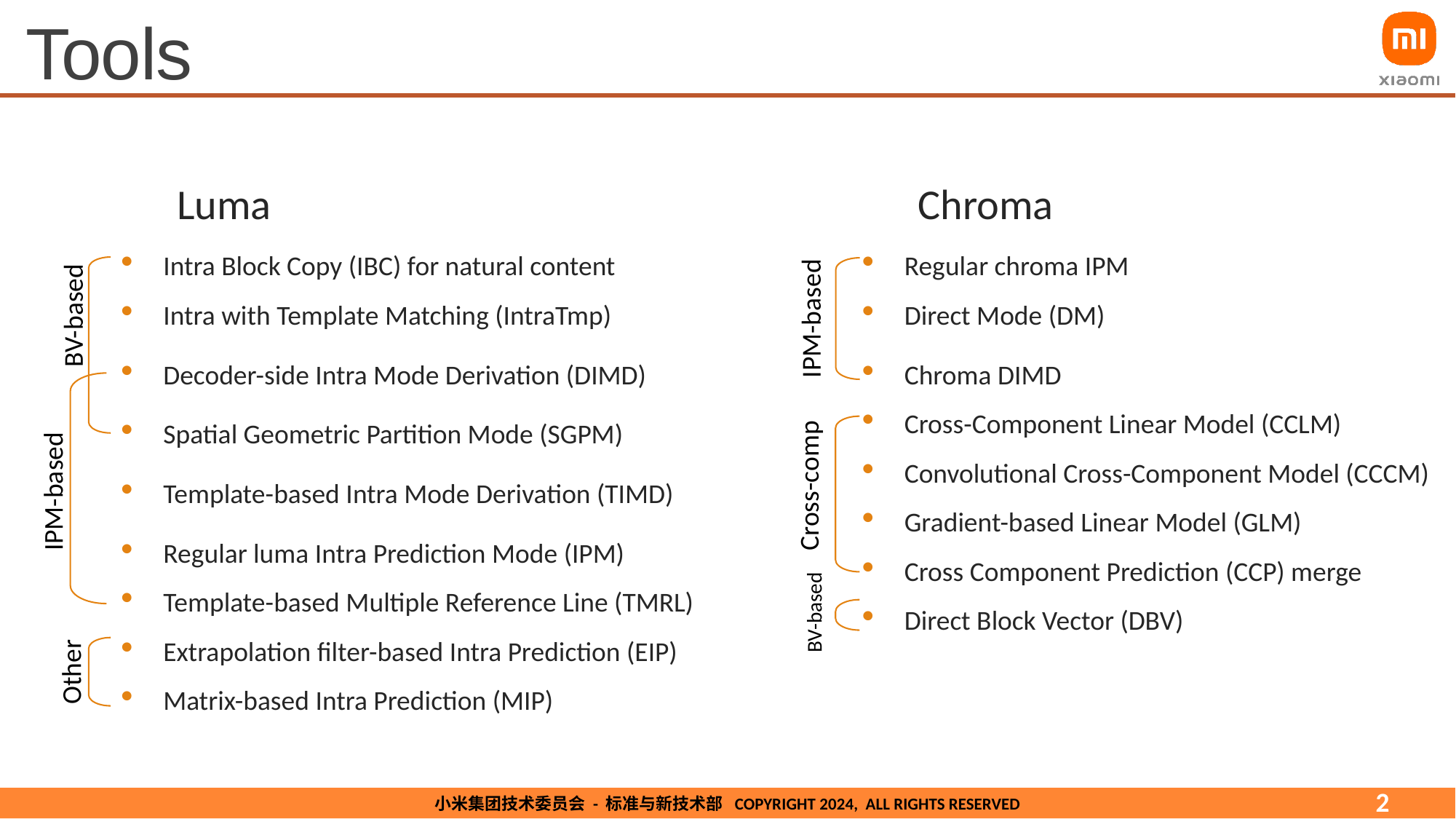

# Tools
Luma
Intra Block Copy (IBC) for natural content
Intra with Template Matching (IntraTmp)
Decoder-side Intra Mode Derivation (DIMD)
Spatial Geometric Partition Mode (SGPM)
Template-based Intra Mode Derivation (TIMD)
Regular luma Intra Prediction Mode (IPM)
Template-based Multiple Reference Line (TMRL)
Extrapolation filter-based Intra Prediction (EIP)
Matrix-based Intra Prediction (MIP)

Chroma
Regular chroma IPM
Direct Mode (DM)
Chroma DIMD
Cross-Component Linear Model (CCLM)
Convolutional Cross-Component Model (CCCM)
Gradient-based Linear Model (GLM)
Cross Component Prediction (CCP) merge
Direct Block Vector (DBV)

BV-based
IPM-based

Cross-comp
IPM-based
BV-based

Other
2